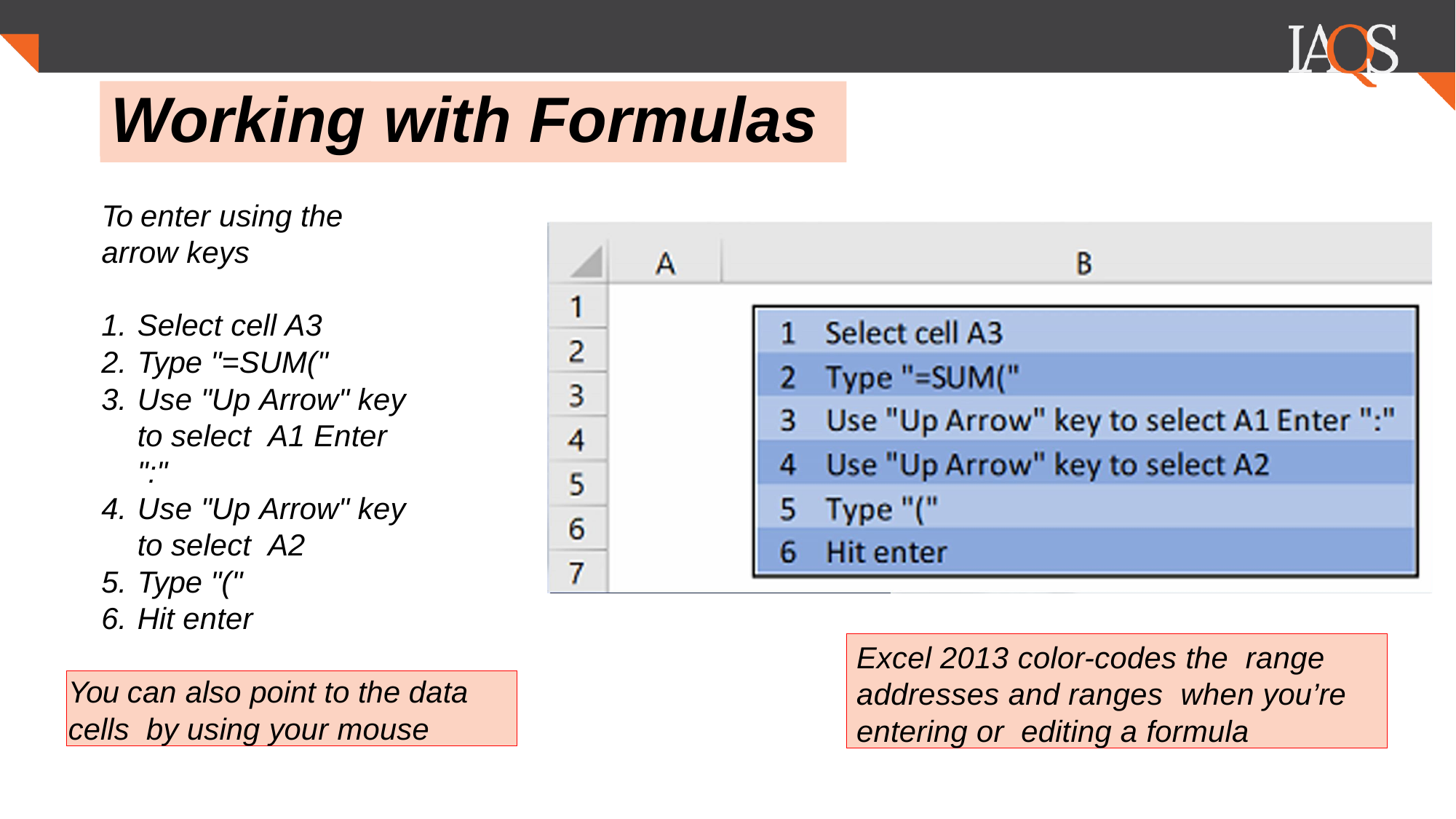

.
# Working with Formulas

To enter using the arrow keys

Select cell A3
Type "=SUM("
Use "Up Arrow" key to select  A1 Enter ":"
Use "Up Arrow" key to select  A2
Type "("
Hit enter

Excel 2013 color-codes the  range addresses and ranges  when you’re entering or  editing a formula
You can also point to the data cells  by using your mouse